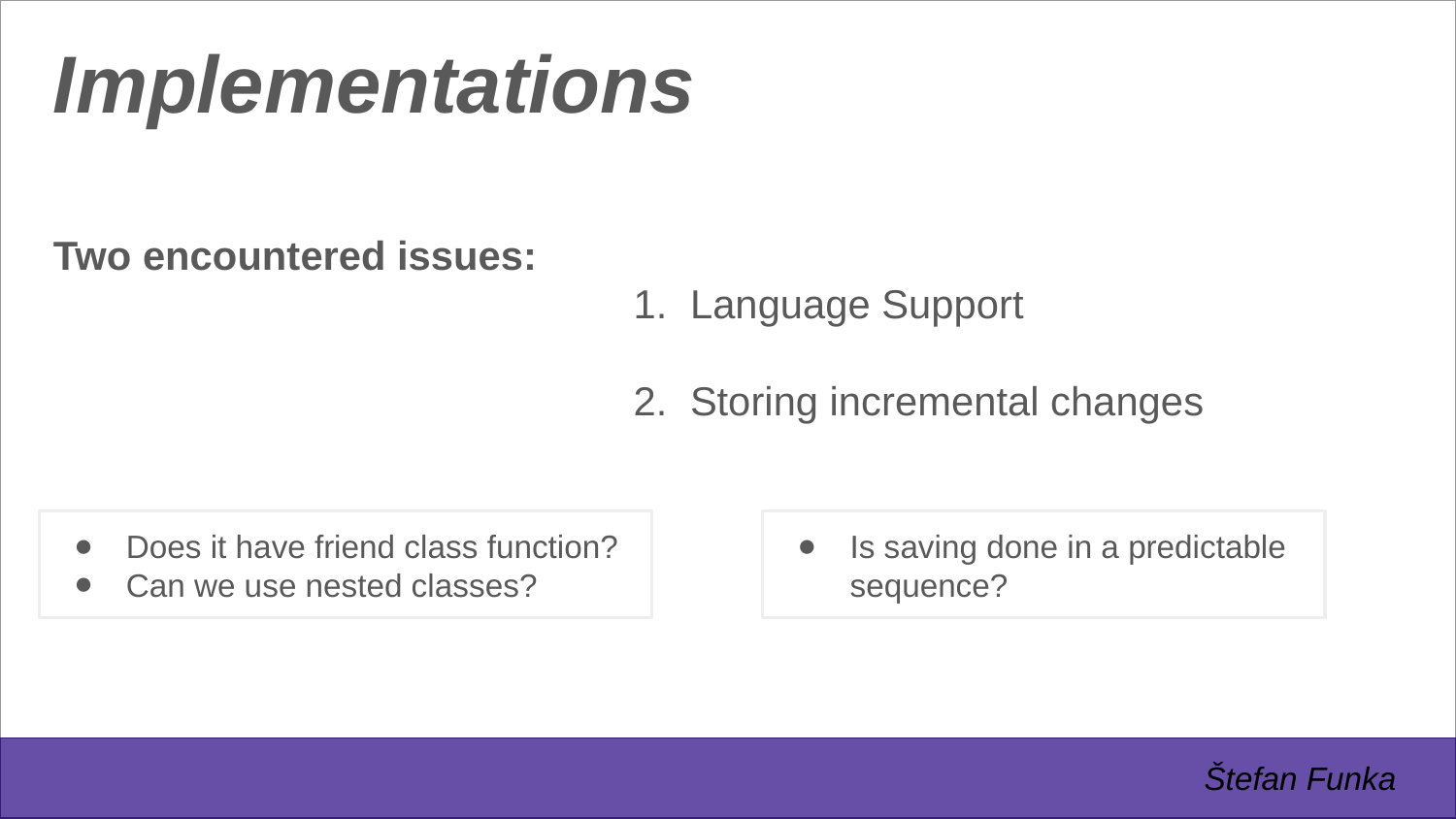

Implementations
Two encountered issues:
Language Support
Storing incremental changes
Does it have friend class function?
Can we use nested classes?
Is saving done in a predictable sequence?

Štefan Funka